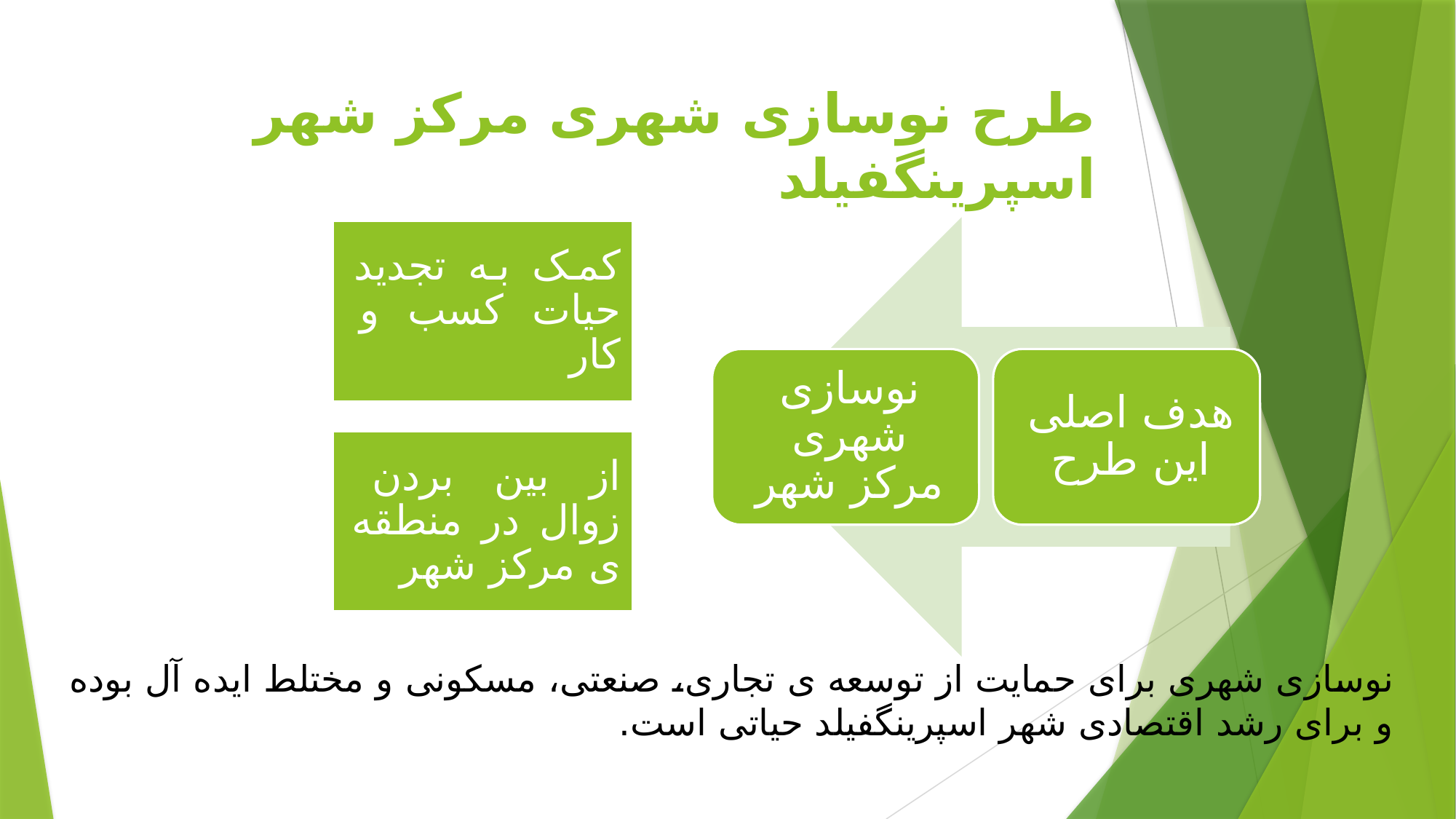

# طرح نوسازی شهری مرکز شهر اسپرینگفیلد
کمک به تجدید حیات کسب و کار
از بین بردن زوال در منطقه ی مرکز شهر
هدف اصلی این طرح
نوسازی شهری مرکز شهر
نوسازی شهری برای حمایت از توسعه ی تجاری، صنعتی، مسکونی و مختلط ایده آل بوده و برای رشد اقتصادی شهر اسپرینگفیلد حیاتی است.